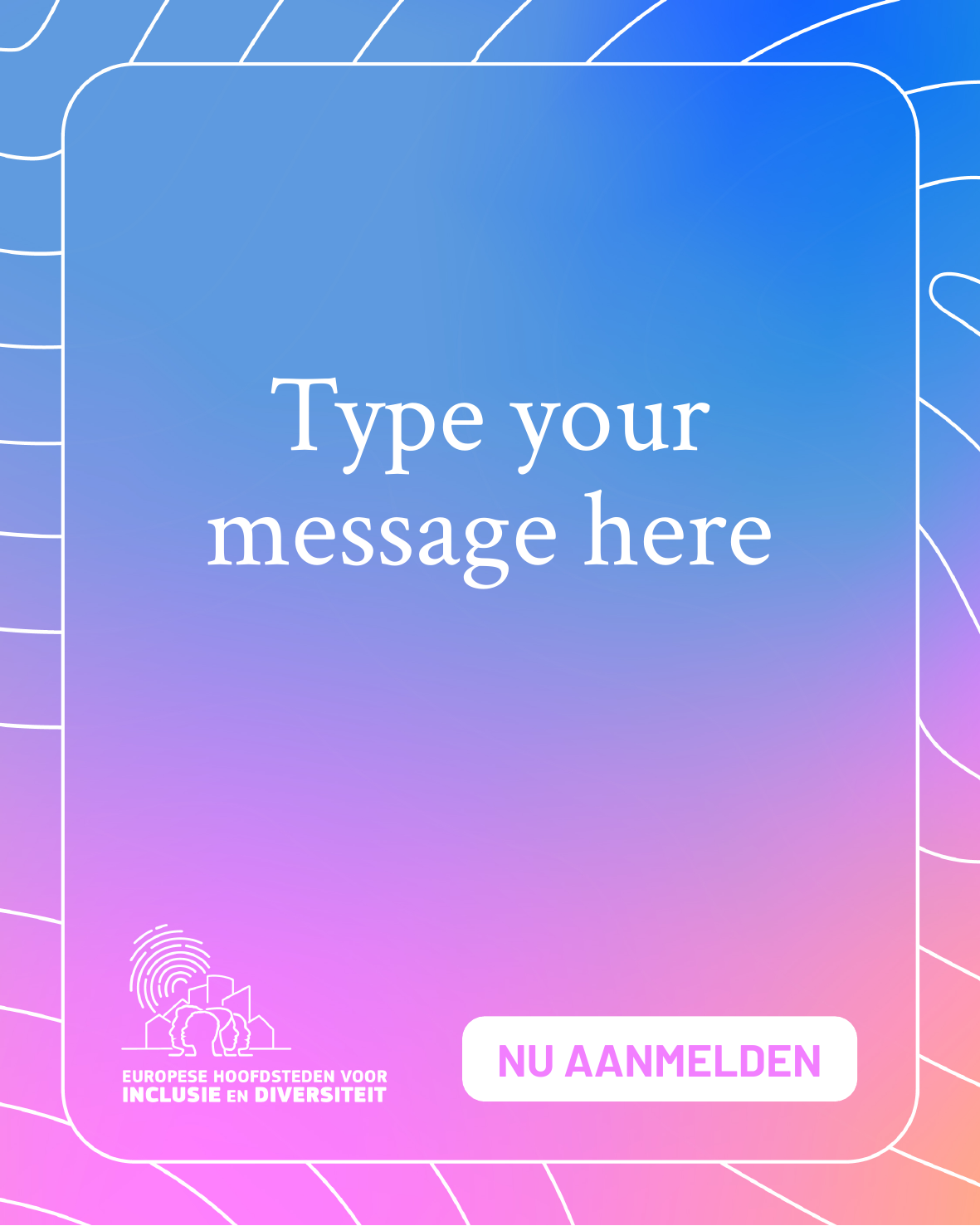

# Type your message here
NU AANMELDEN